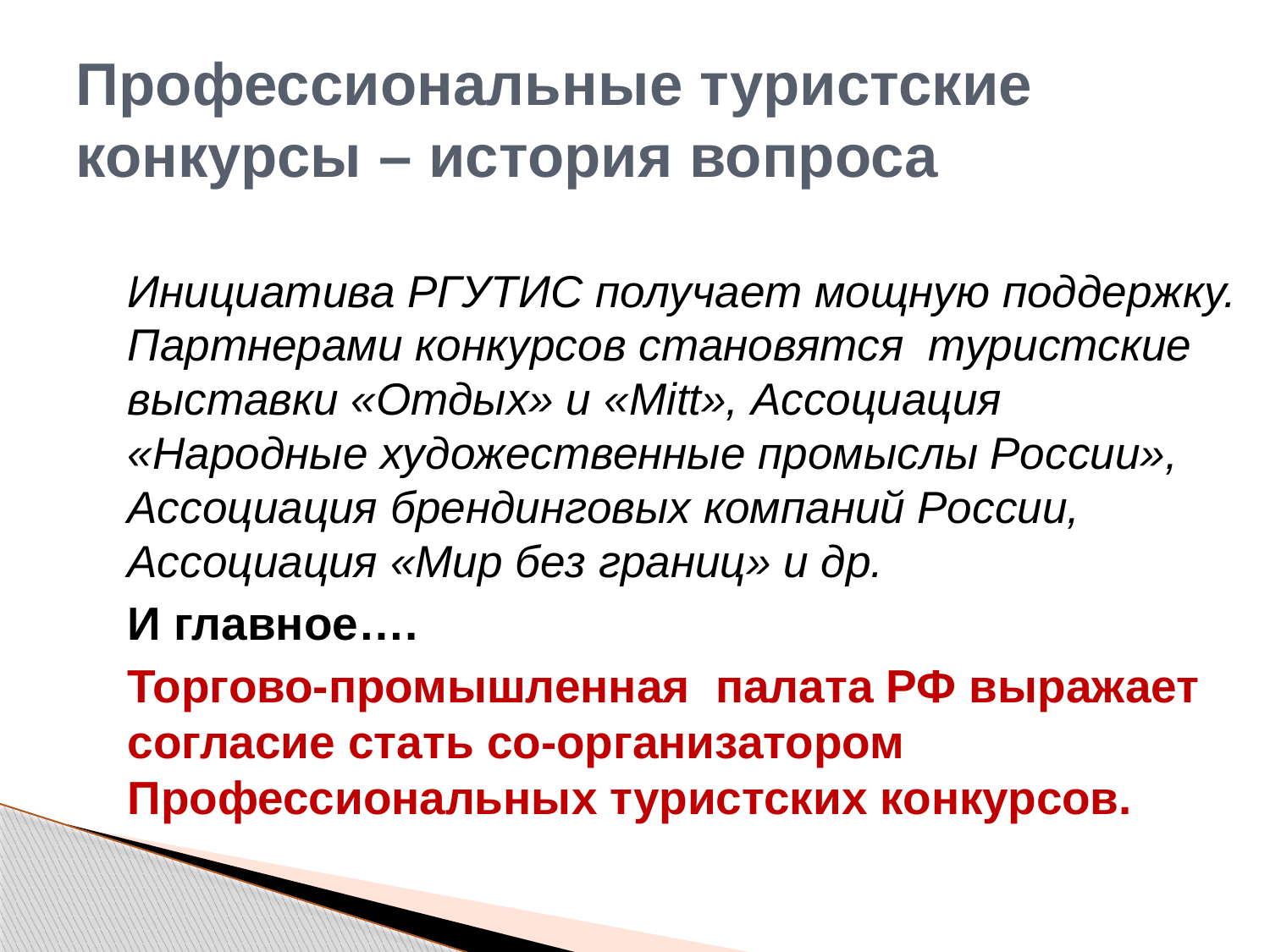

# Профессиональные туристские конкурсы – история вопроса
Инициатива РГУТИС получает мощную поддержку. Партнерами конкурсов становятся  туристские выставки «Отдых» и «Mitt», Ассоциация «Народные художественные промыслы России», Ассоциация брендинговых компаний России, Ассоциация «Мир без границ» и др.
И главное….
Торгово-промышленная  палата РФ выражает согласие стать со-организатором Профессиональных туристских конкурсов.